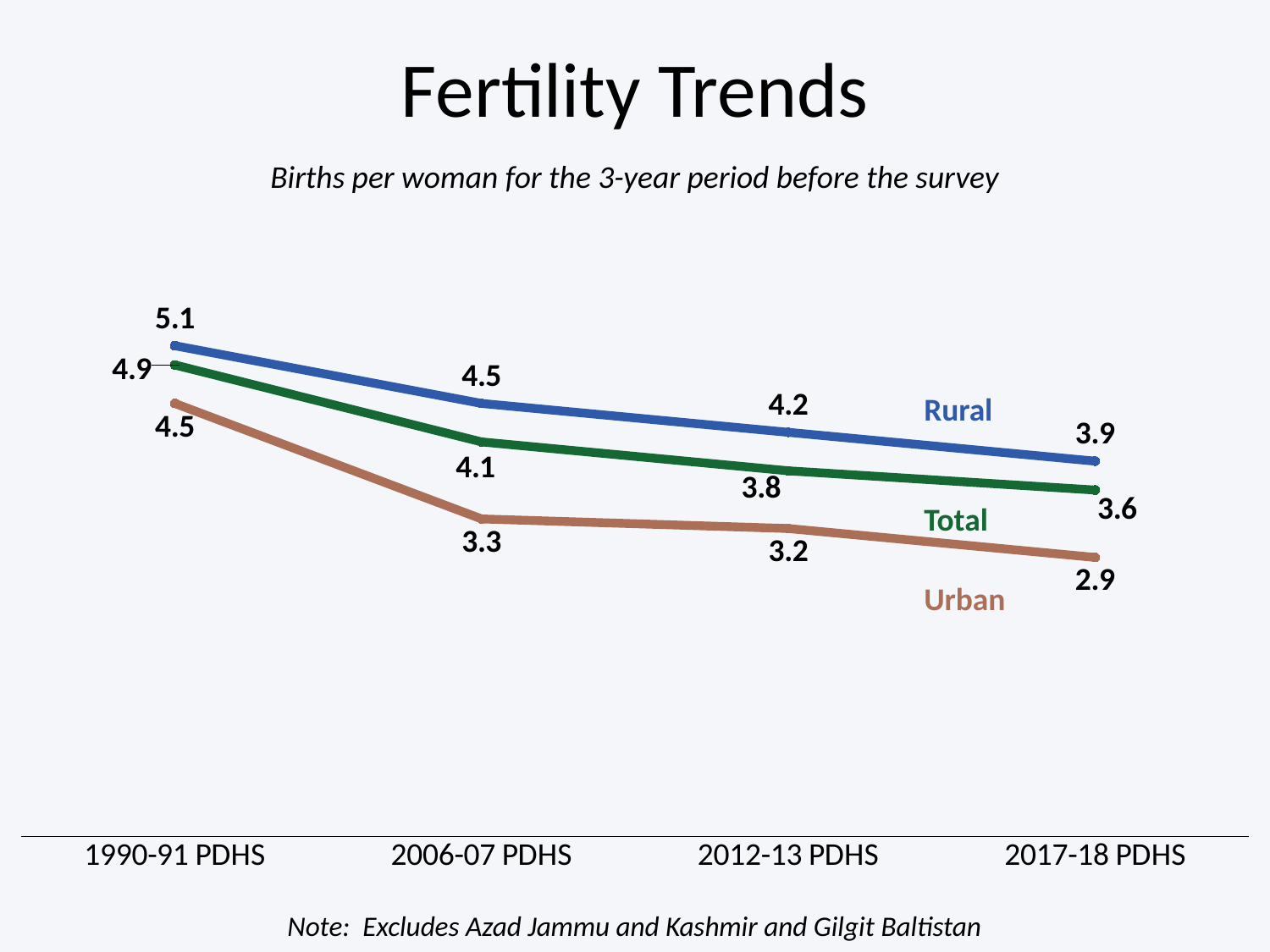

# Fertility Trends
Births per woman for the 3-year period before the survey

### Chart

| Category | Total | Urban | Rural |
|---|---|---|---|
| 1990-91 PDHS | 4.9 | 4.5 | 5.1 |
| 2006-07 PDHS | 4.1 | 3.3 | 4.5 |
| 2012-13 PDHS | 3.8 | 3.2 | 4.2 |
| 2017-18 PDHS | 3.6 | 2.9 | 3.9 |
Rural
Total
Urban
Note:  Excludes Azad Jammu and Kashmir and Gilgit Baltistan